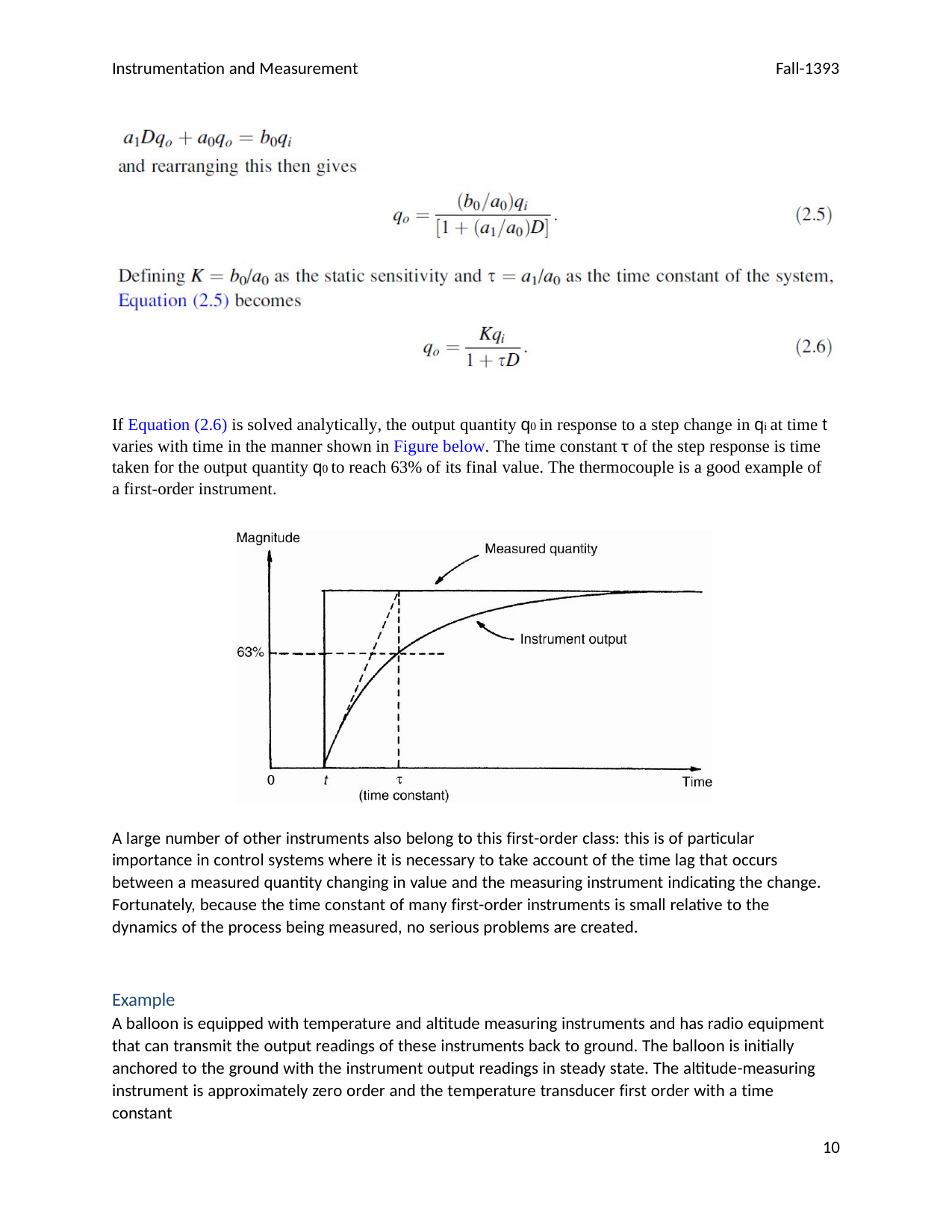

Instrumentation and Measurement
Fall-1393

If Equation (2.6) is solved analytically, the output quantity q0 in response to a step change in qi at time t varies with time in the manner shown in Figure below. The time constant τ of the step response is time taken for the output quantity q0 to reach 63% of its final value. The thermocouple is a good example of a first-order instrument.

A large number of other instruments also belong to this first-order class: this is of particular importance in control systems where it is necessary to take account of the time lag that occurs between a measured quantity changing in value and the measuring instrument indicating the change. Fortunately, because the time constant of many first-order instruments is small relative to the dynamics of the process being measured, no serious problems are created.

Example
A balloon is equipped with temperature and altitude measuring instruments and has radio equipment that can transmit the output readings of these instruments back to ground. The balloon is initially anchored to the ground with the instrument output readings in steady state. The altitude-measuring instrument is approximately zero order and the temperature transducer first order with a time constant
10